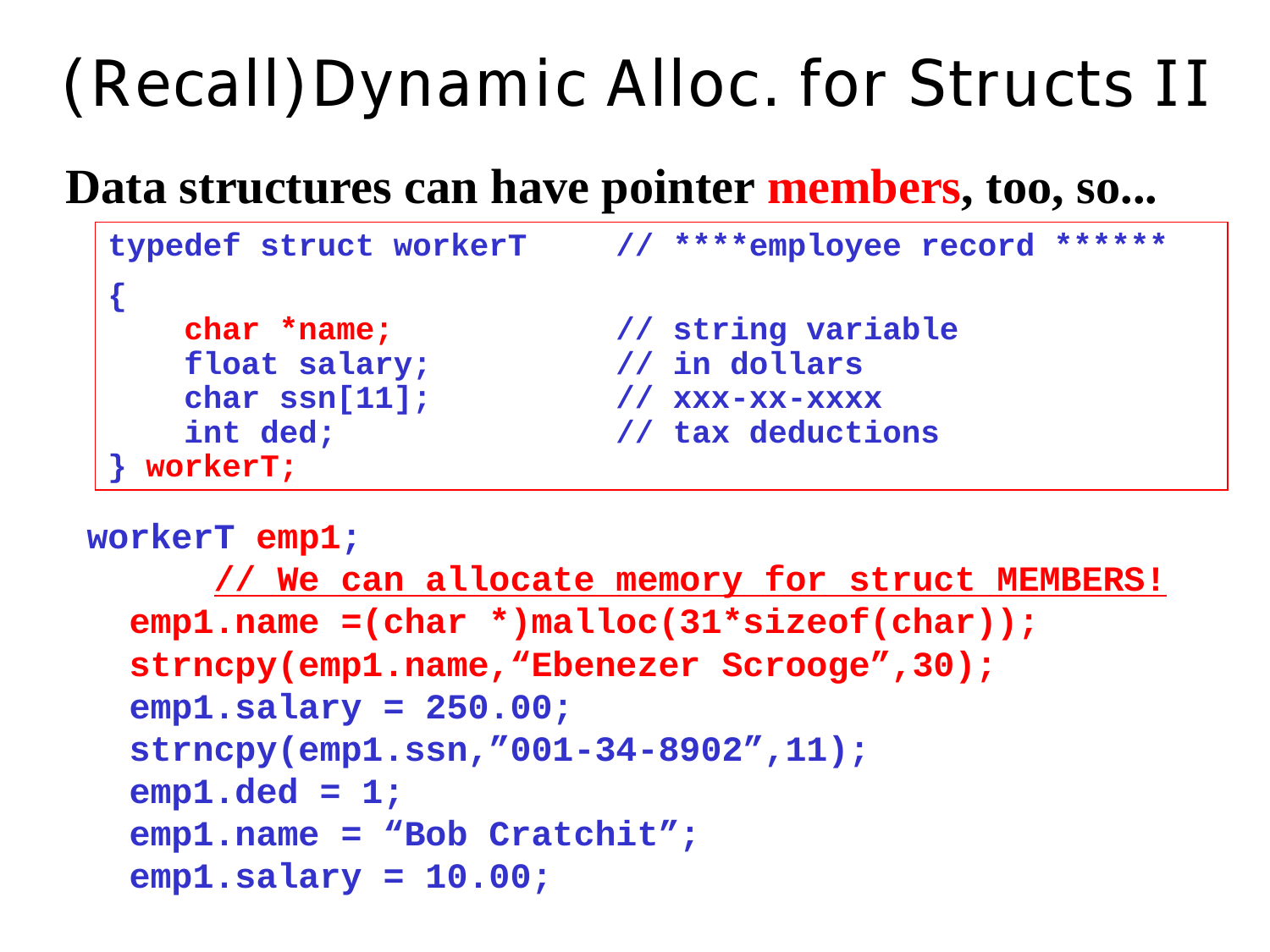

# (Recall)Dynamic Alloc. for Structs II
Data structures can have pointer members, too, so...
typedef struct workerT 	// ****employee record ******
{
    char *name;		// string variable
    float salary;		// in dollars
    char ssn[11];		// xxx-xx-xxxx
    int ded;			// tax deductions
} workerT;
workerT emp1;
	// We can allocate memory for struct MEMBERS!
  emp1.name =(char *)malloc(31*sizeof(char));
  strncpy(emp1.name,“Ebenezer Scrooge”,30);
  emp1.salary = 250.00;
  strncpy(emp1.ssn,”001-34-8902”,11);
  emp1.ded = 1;
  emp1.name = “Bob Cratchit”;
  emp1.salary = 10.00;